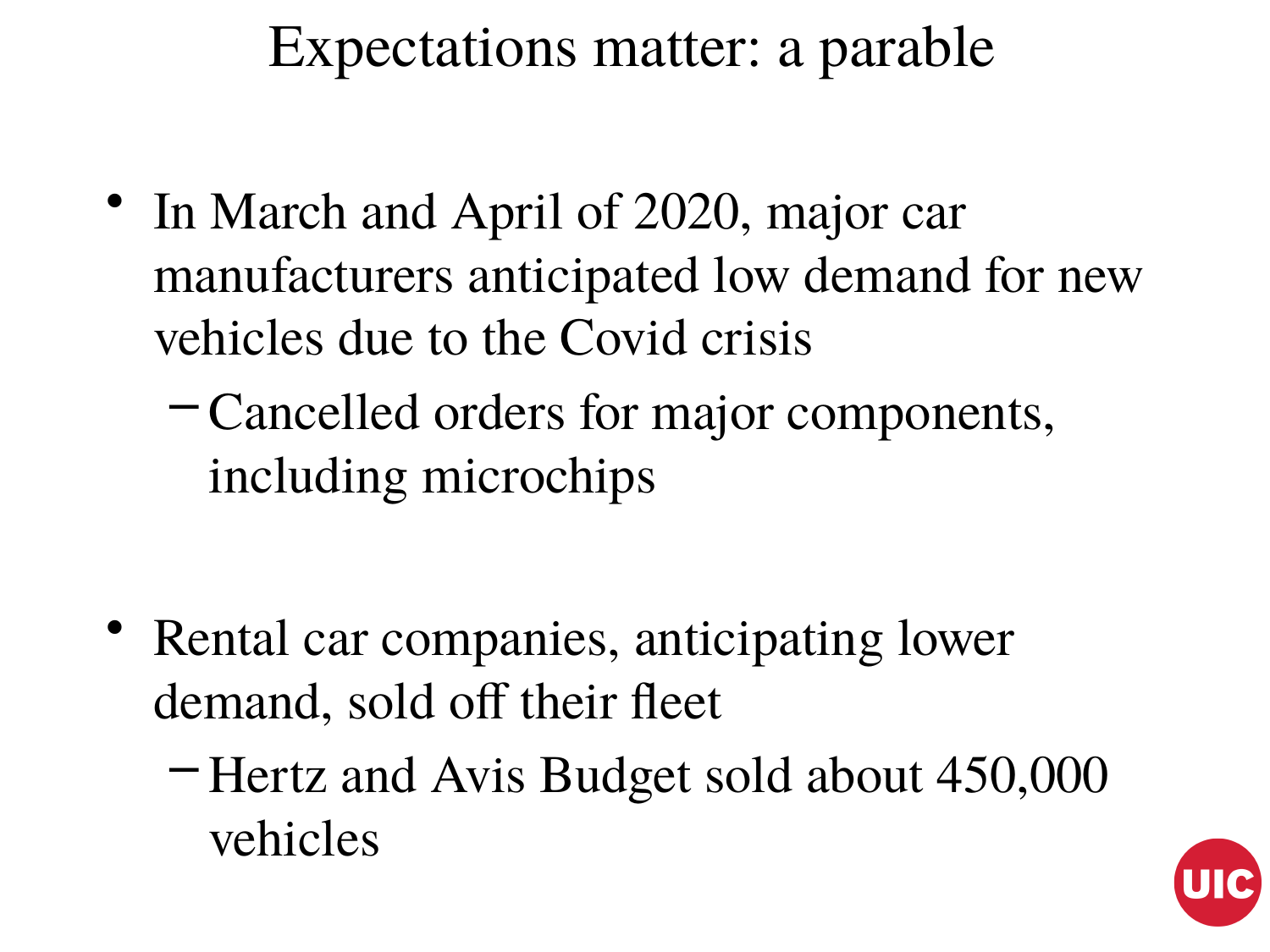

# Expectations matter: a parable
In March and April of 2020, major car manufacturers anticipated low demand for new vehicles due to the Covid crisis
Cancelled orders for major components, including microchips

Rental car companies, anticipating lower demand, sold off their fleet
Hertz and Avis Budget sold about 450,000 vehicles